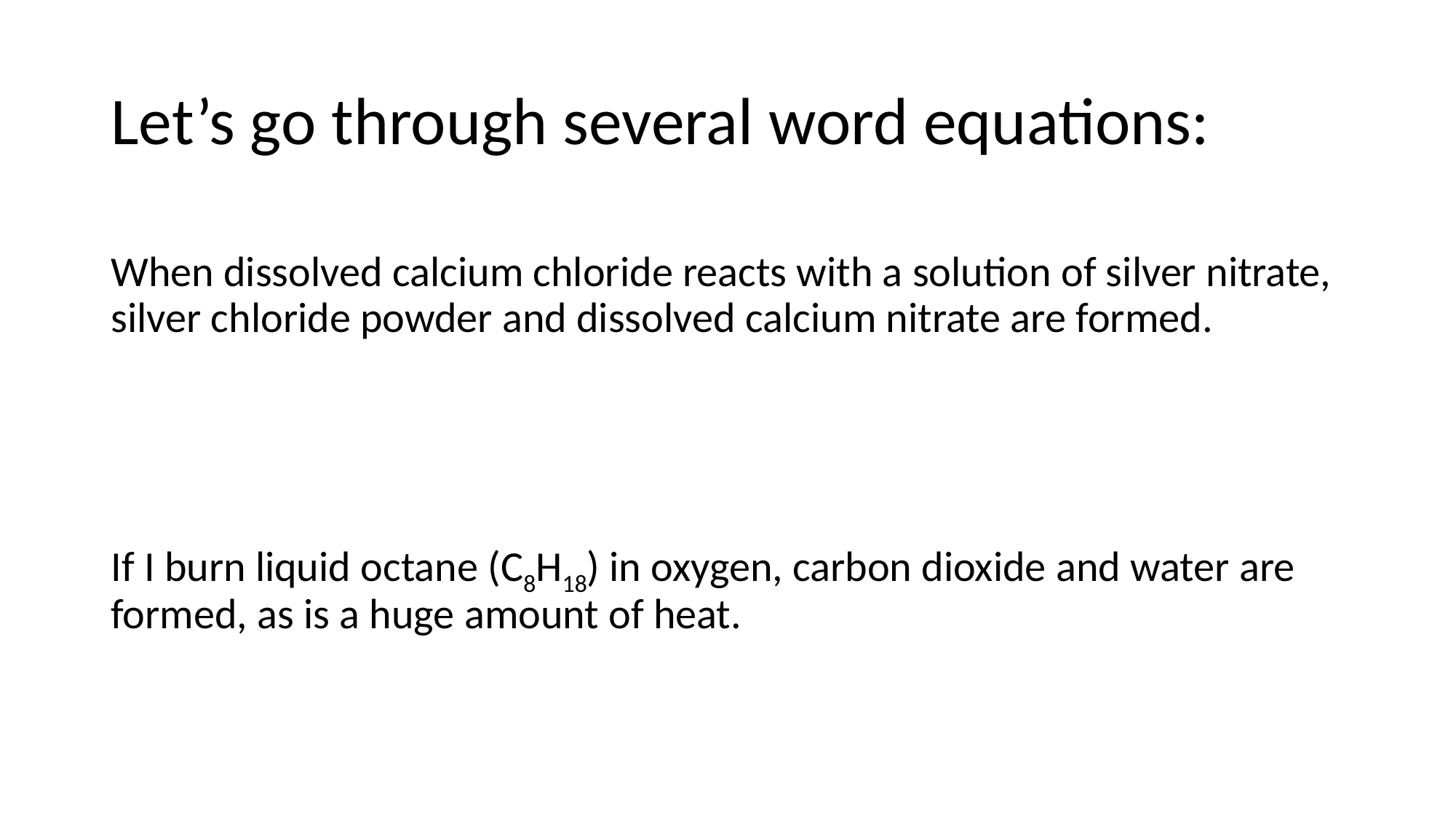

# Let’s go through several word equations:
When dissolved calcium chloride reacts with a solution of silver nitrate, silver chloride powder and dissolved calcium nitrate are formed.

If I burn liquid octane (C8H18) in oxygen, carbon dioxide and water are formed, as is a huge amount of heat.